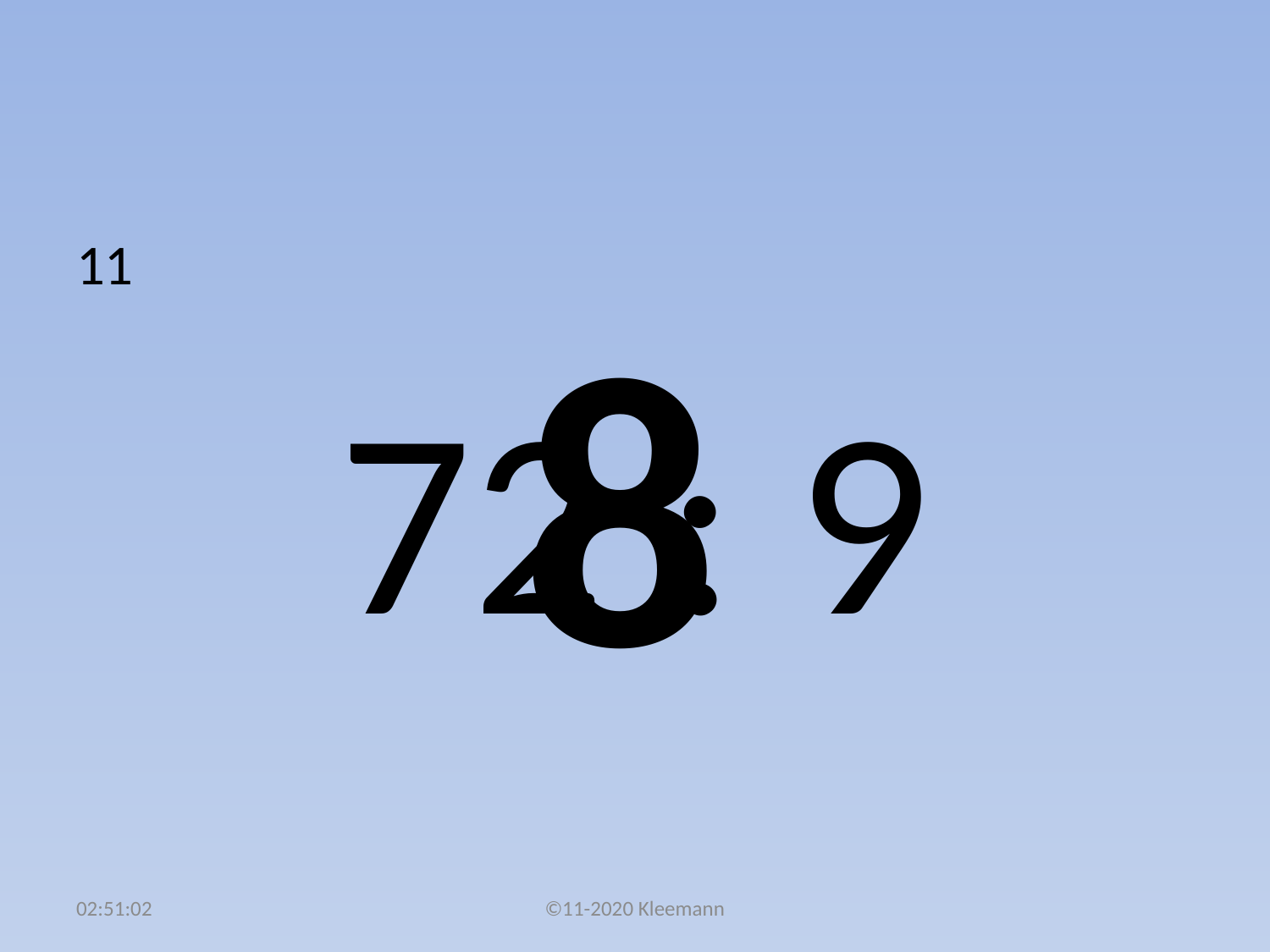

#
11
72 : 9
8
02:51:02
©11-2020 Kleemann